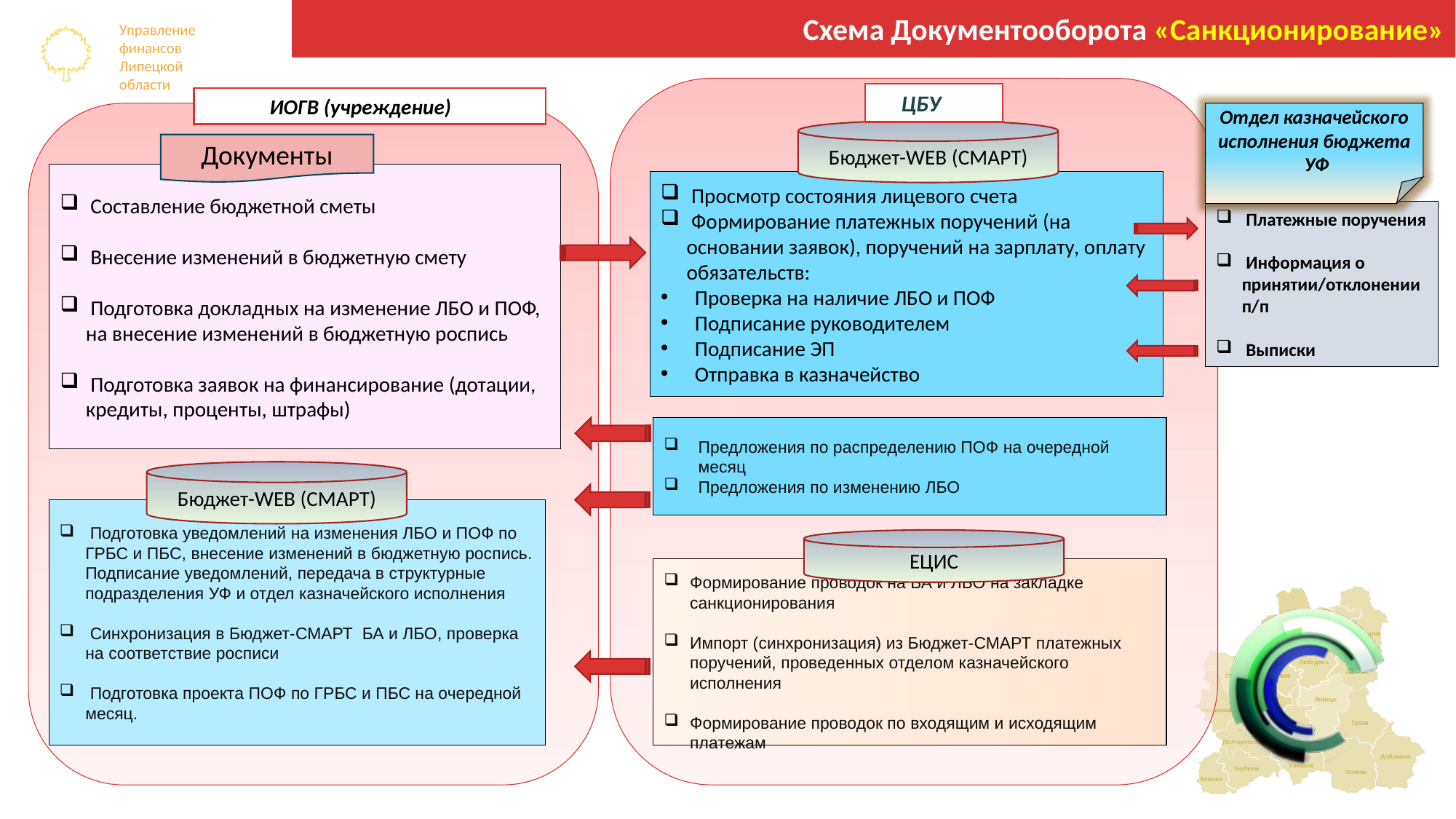

Схема Документооборота «Санкционирование»

ЦБУ
ИОГВ (учреждение)

Отдел казначейского исполнения бюджета  УФ
Бюджет-WEB (СМАРТ)
Документы
 Составление бюджетной сметы

 Внесение изменений в бюджетную смету

 Подготовка докладных на изменение ЛБО и ПОФ, на внесение изменений в бюджетную роспись

 Подготовка заявок на финансирование (дотации, кредиты, проценты, штрафы)
 Просмотр состояния лицевого счета
 Формирование платежных поручений (на основании заявок), поручений на зарплату, оплату обязательств:
Проверка на наличие ЛБО и ПОФ
Подписание руководителем
Подписание ЭП
Отправка в казначейство
 Платежные поручения

 Информация о принятии/отклонении п/п

 Выписки

Предложения по распределению ПОФ на очередной месяц
Предложения по изменению ЛБО
Бюджет-WEB (СМАРТ)

 Подготовка уведомлений на изменения ЛБО и ПОФ по ГРБС и ПБС, внесение изменений в бюджетную роспись. Подписание уведомлений, передача в структурные подразделения УФ и отдел казначейского исполнения

 Синхронизация в Бюджет-СМАРТ  БА и ЛБО, проверка на соответствие росписи

 Подготовка проекта ПОФ по ГРБС и ПБС на очередной месяц.
ЕЦИС

Формирование проводок на БА и ЛБО на закладке санкционирования

Импорт (синхронизация) из Бюджет-СМАРТ платежных поручений, проведенных отделом казначейского исполнения

Формирование проводок по входящим и исходящим платежам